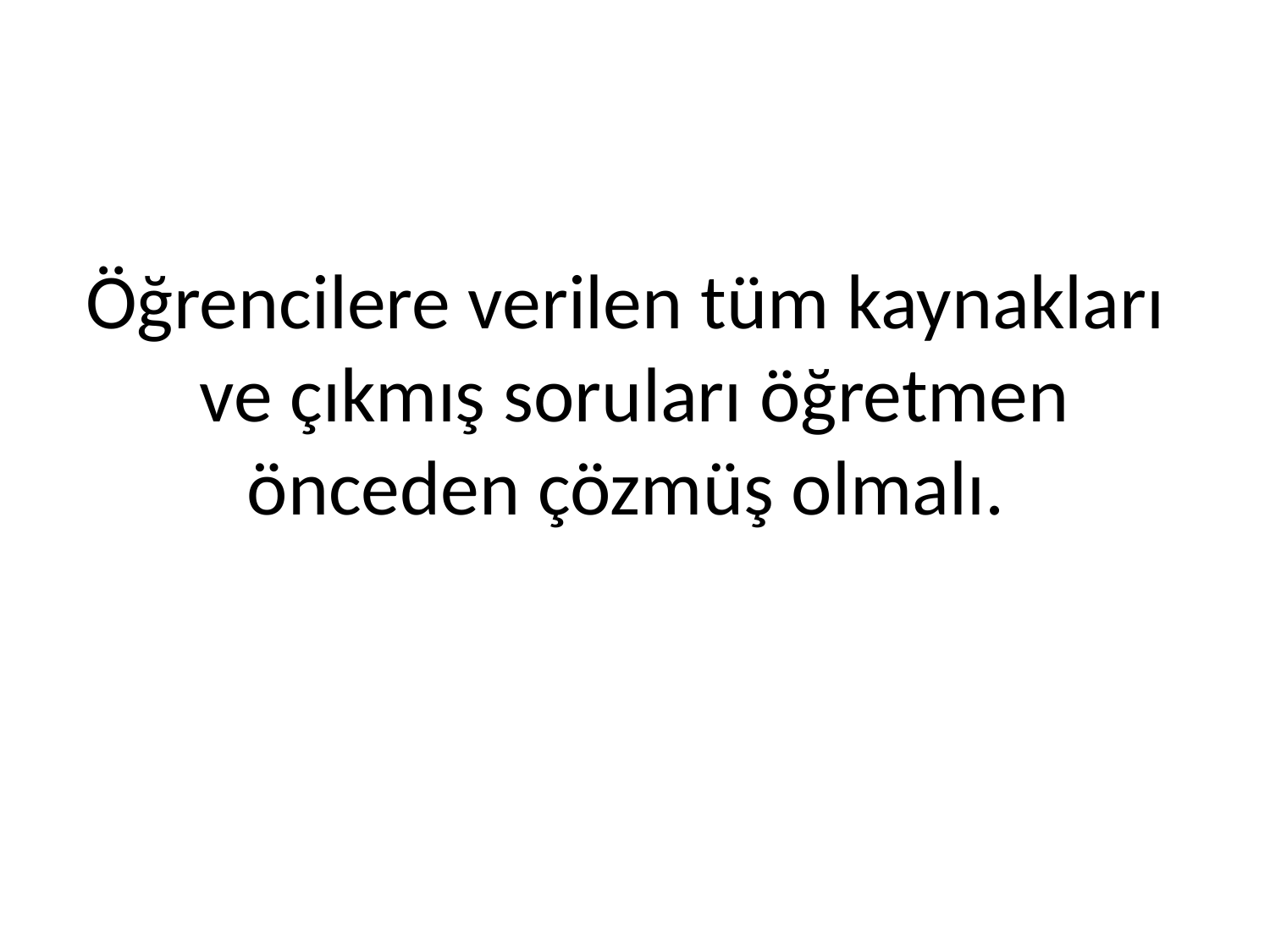

# Öğrencilere verilen tüm kaynakları  ve çıkmış soruları öğretmen önceden çözmüş olmalı.